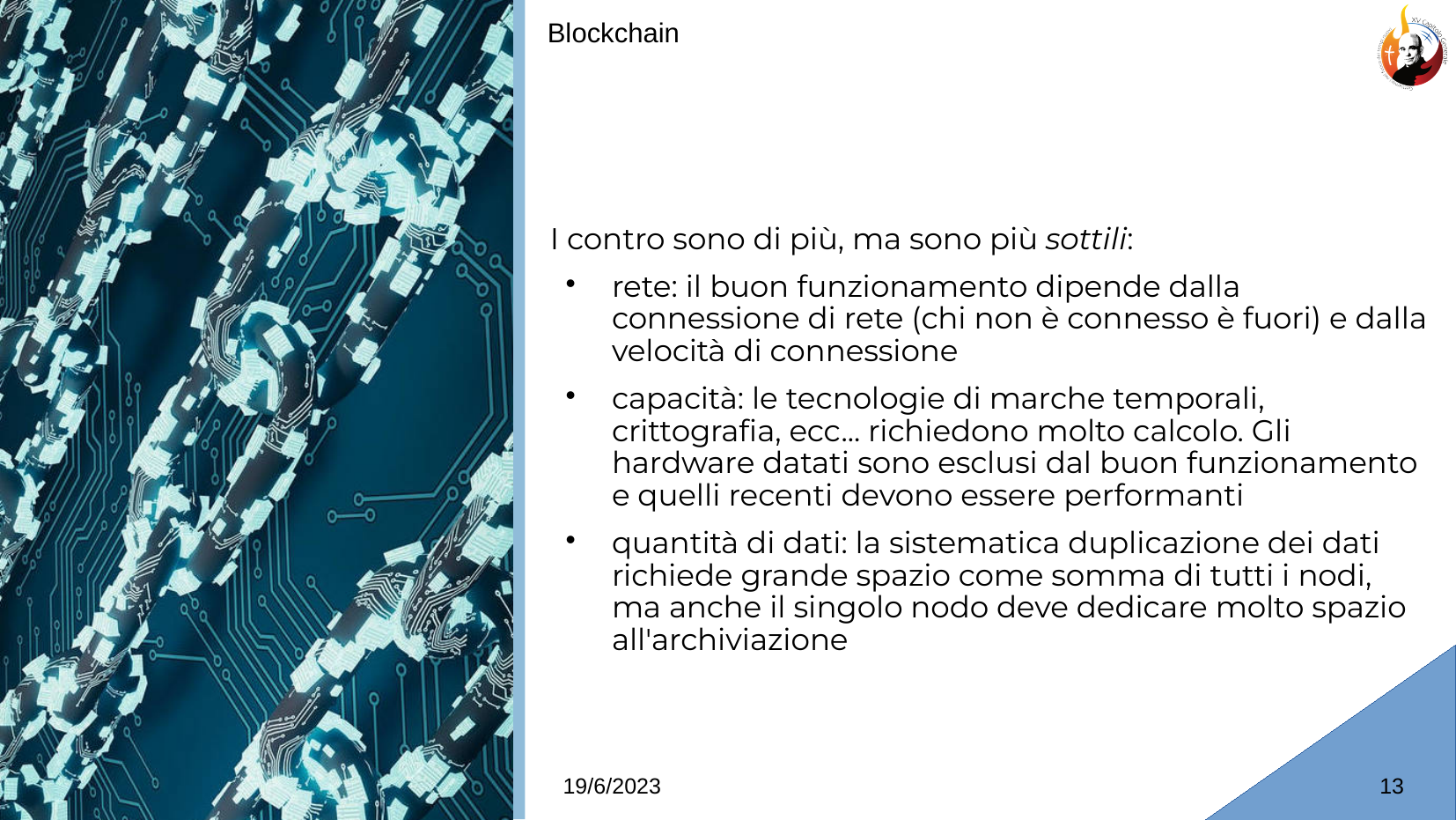

Blockchain
# I contro sono di più, ma sono più sottili:
rete: il buon funzionamento dipende dalla connessione di rete (chi non è connesso è fuori) e dalla velocità di connessione
capacità: le tecnologie di marche temporali, crittografia, ecc... richiedono molto calcolo. Gli hardware datati sono esclusi dal buon funzionamento e quelli recenti devono essere performanti
quantità di dati: la sistematica duplicazione dei dati richiede grande spazio come somma di tutti i nodi, ma anche il singolo nodo deve dedicare molto spazio all'archiviazione